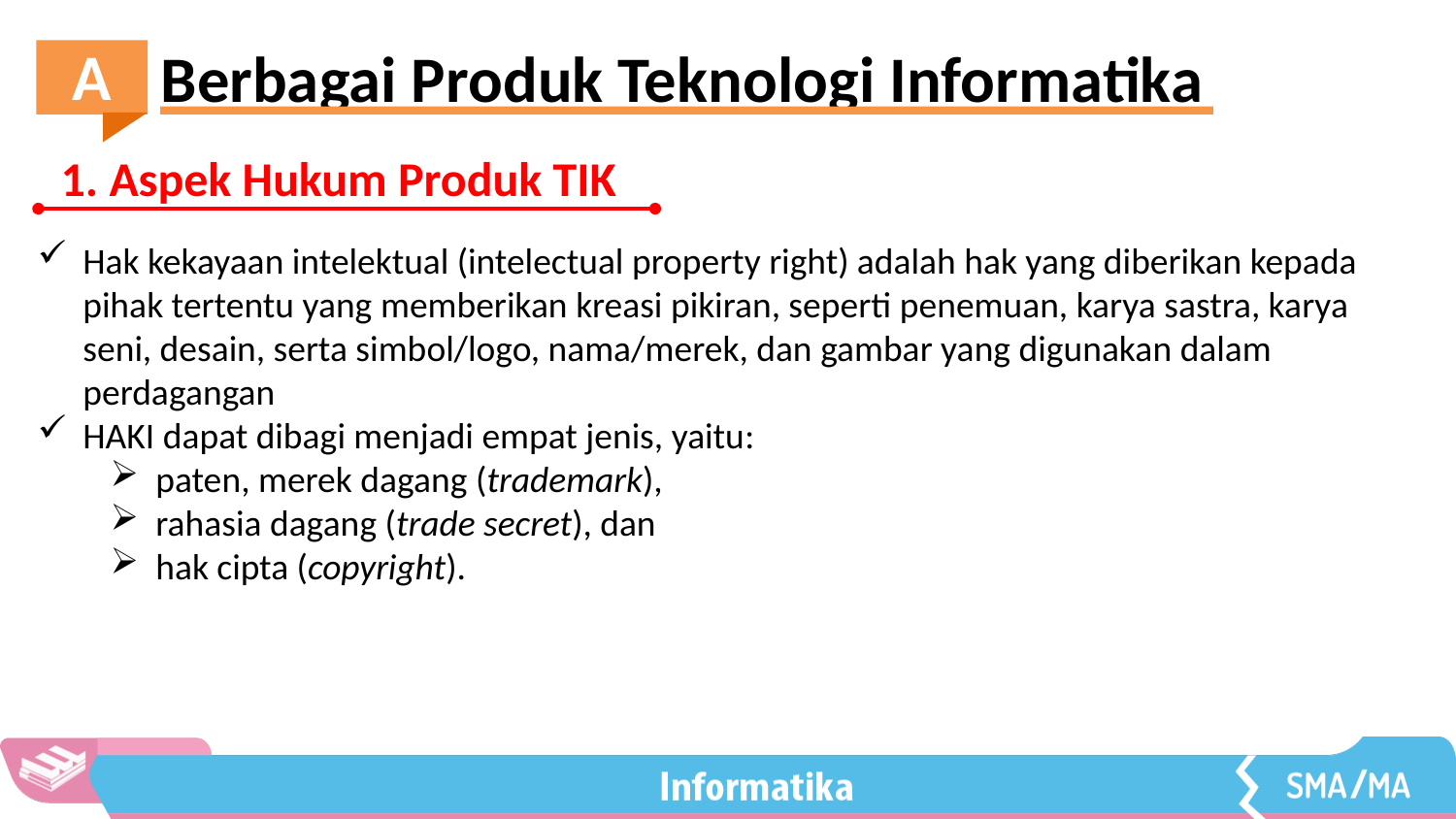

Berbagai Produk Teknologi Informatika
A

1. Aspek Hukum Produk TIK
Hak kekayaan intelektual (intelectual property right) adalah hak yang diberikan kepada pihak tertentu yang memberikan kreasi pikiran, seperti penemuan, karya sastra, karya seni, desain, serta simbol/logo, nama/merek, dan gambar yang digunakan dalam perdagangan
HAKI dapat dibagi menjadi empat jenis, yaitu:
paten, merek dagang (trademark),
rahasia dagang (trade secret), dan
hak cipta (copyright).